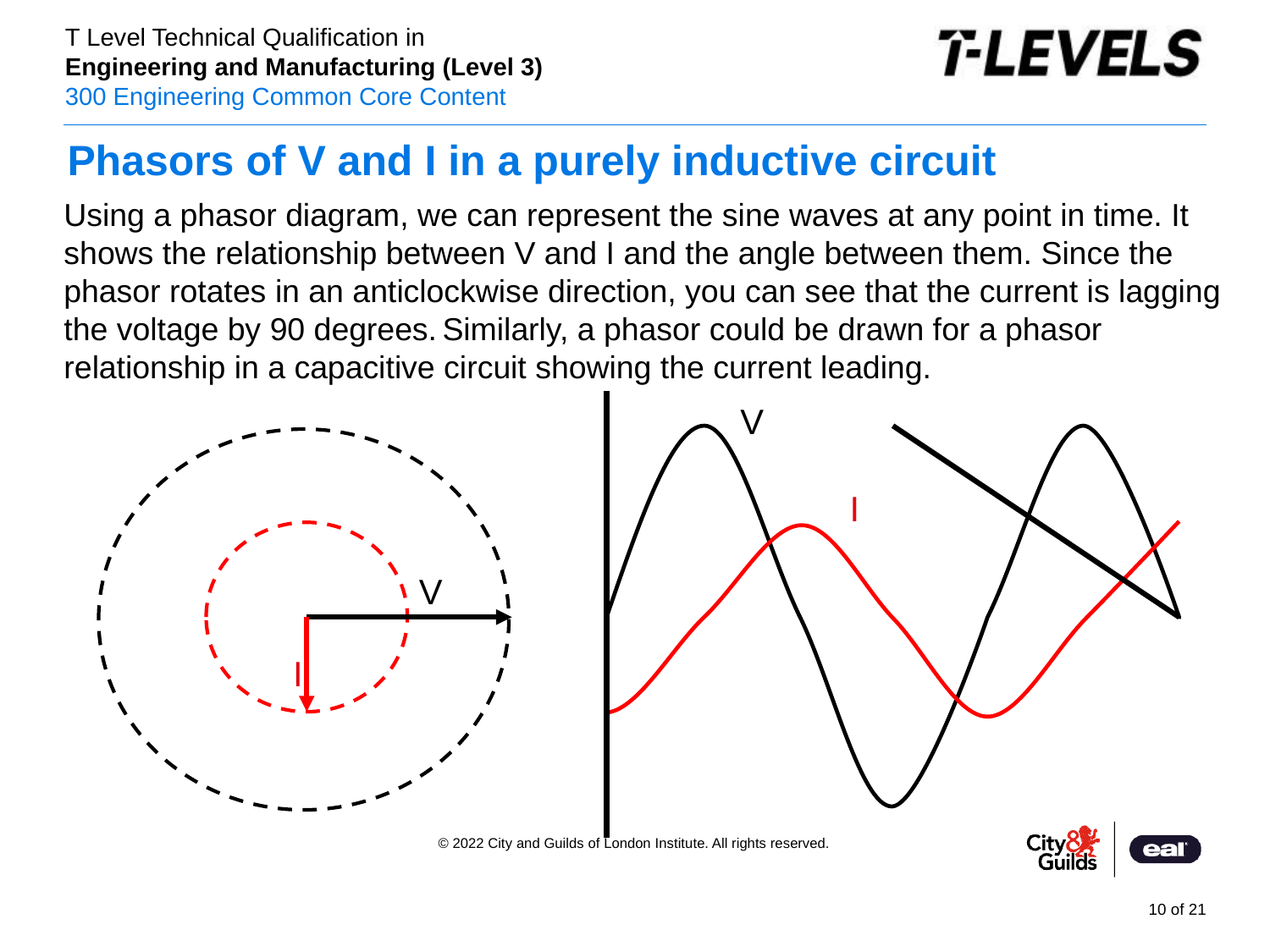

# Phasors of V and I in a purely inductive circuit
Using a phasor diagram, we can represent the sine waves at any point in time. It shows the relationship between V and I and the angle between them. Since the phasor rotates in an anticlockwise direction, you can see that the current is lagging the voltage by 90 degrees. Similarly, a phasor could be drawn for a phasor relationship in a capacitive circuit showing the current leading.
V

I

V
I